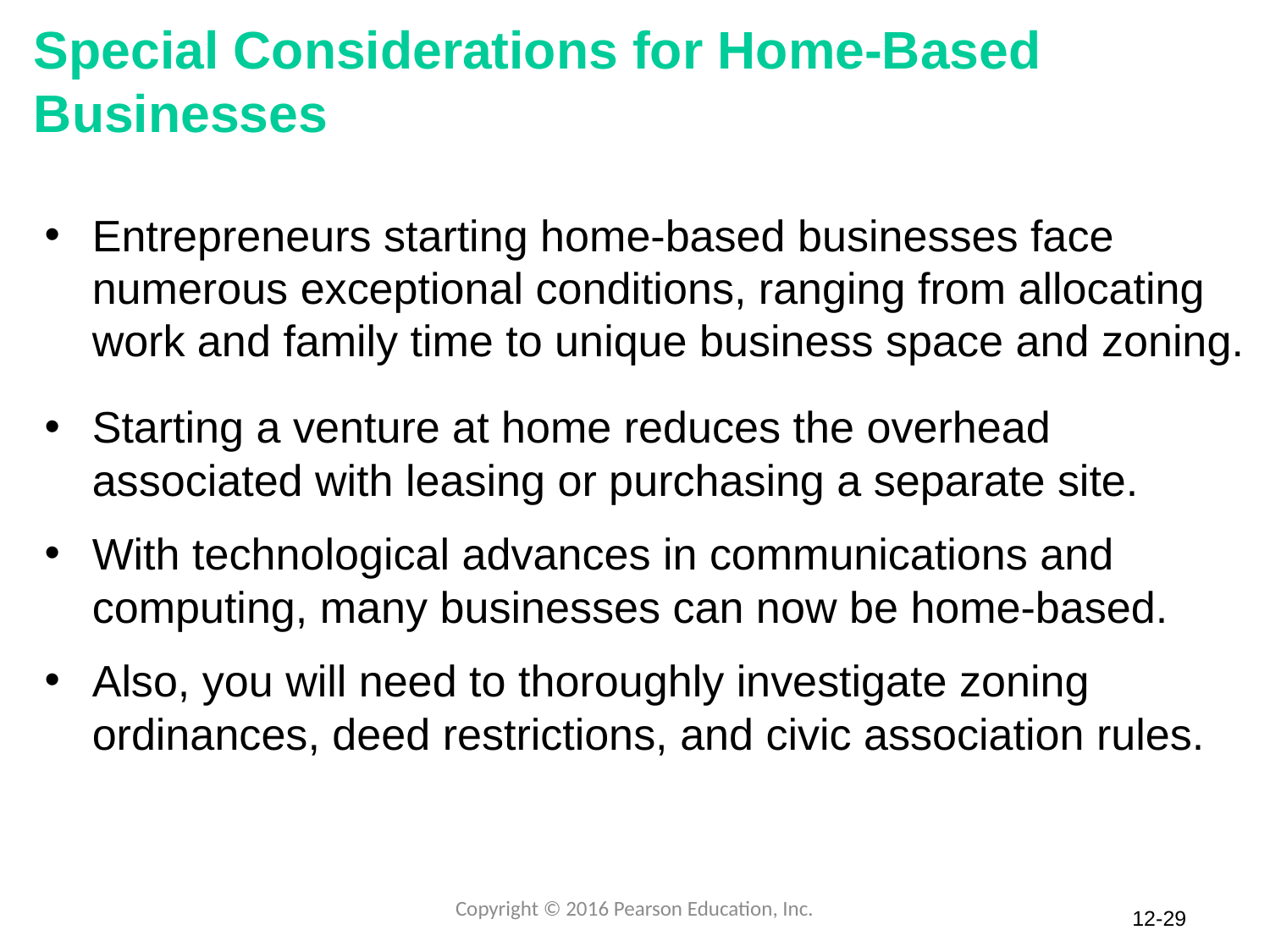

# Special Considerations for Home-Based Businesses
Entrepreneurs starting home-based businesses face numerous exceptional conditions, ranging from allocating work and family time to unique business space and zoning.

Starting a venture at home reduces the overhead associated with leasing or purchasing a separate site.

With technological advances in communications and computing, many businesses can now be home-based.

Also, you will need to thoroughly investigate zoning ordinances, deed restrictions, and civic association rules.
Copyright © 2016 Pearson Education, Inc.